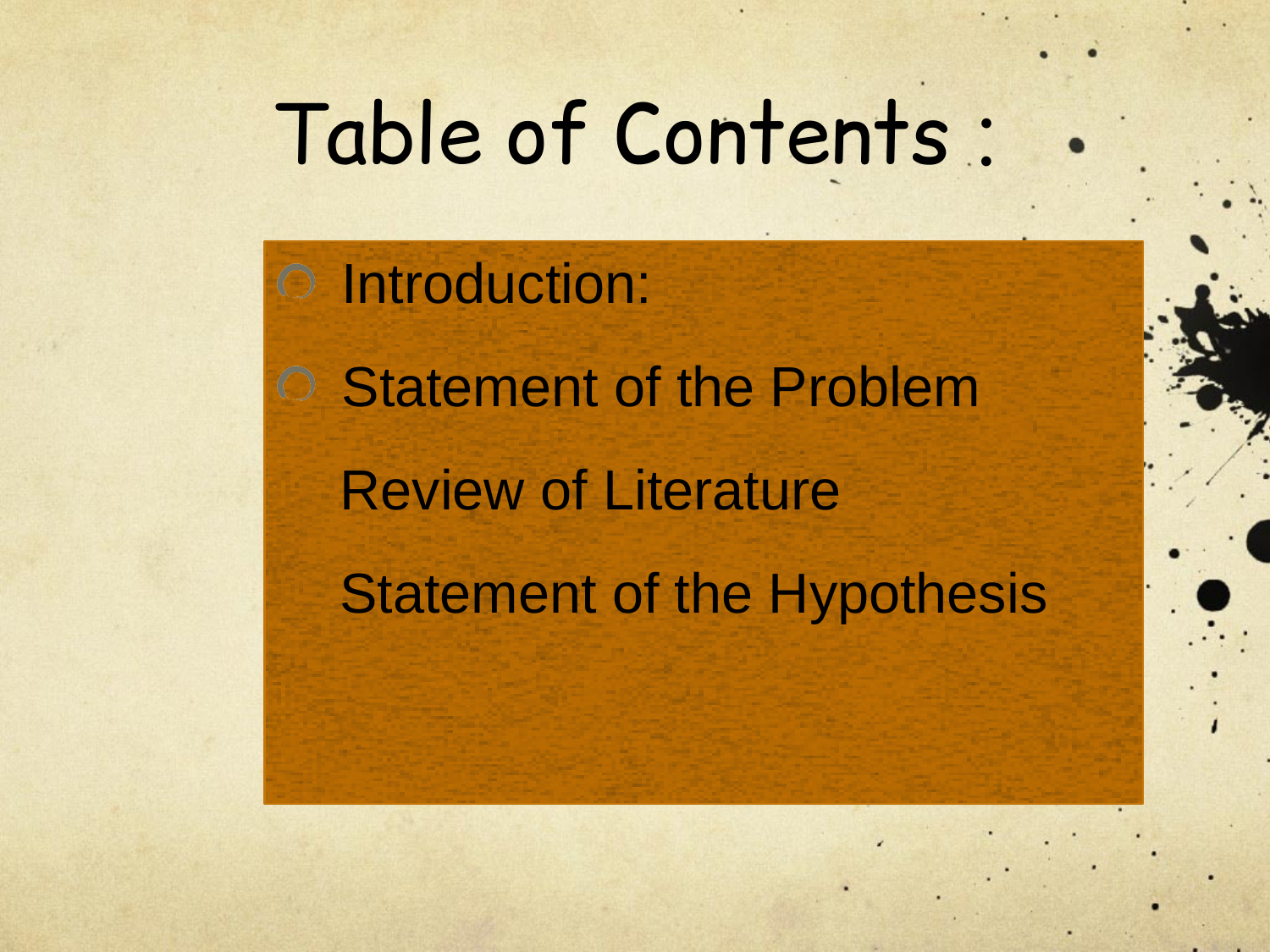

# Table of Contents :
Introduction:
Statement of the Problem
    Review of Literature
    Statement of the Hypothesis